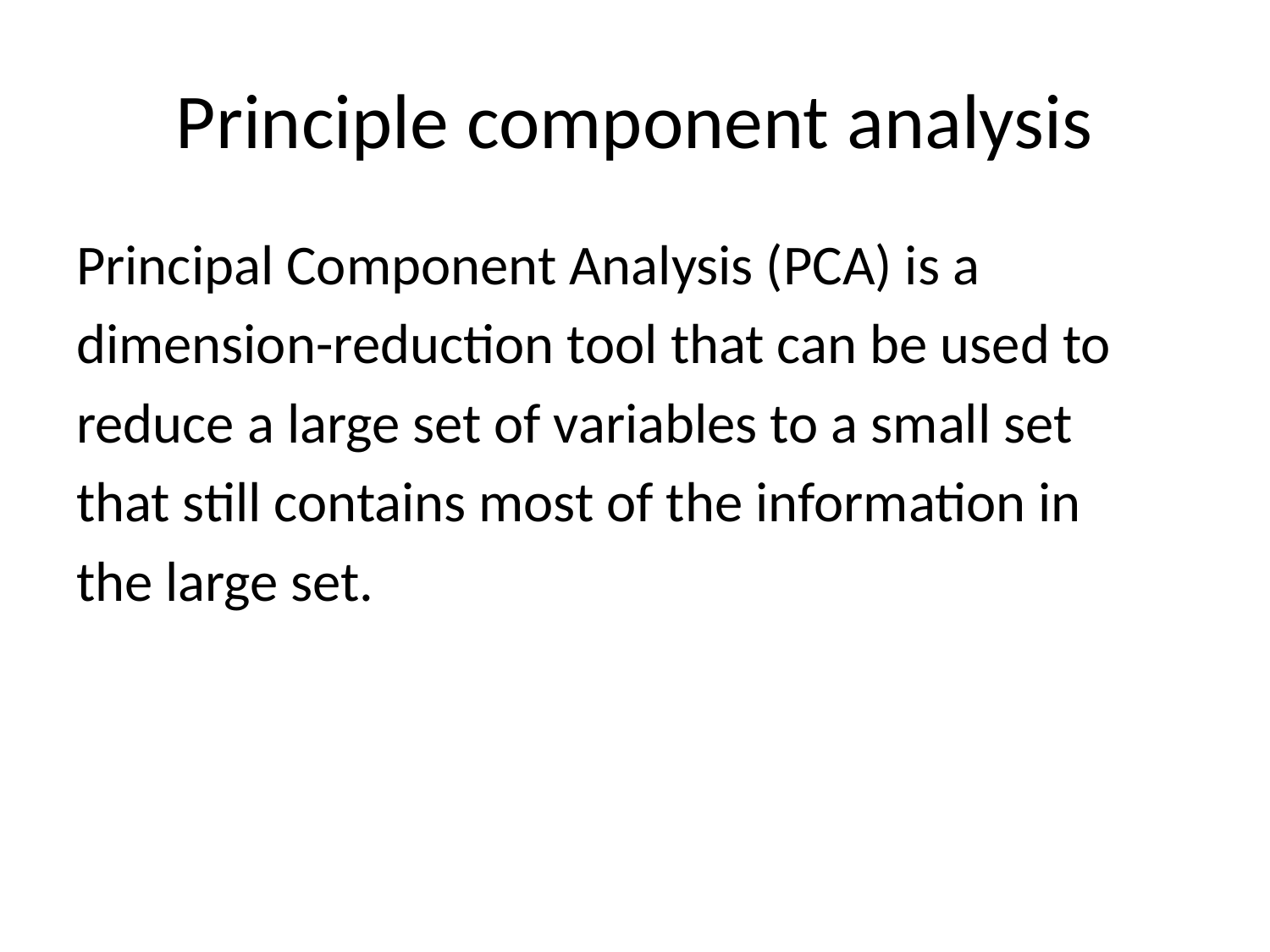

# Principle component analysis
Principal Component Analysis (PCA) is a
dimension-reduction tool that can be used to
reduce a large set of variables to a small set
that still contains most of the information in
the large set.